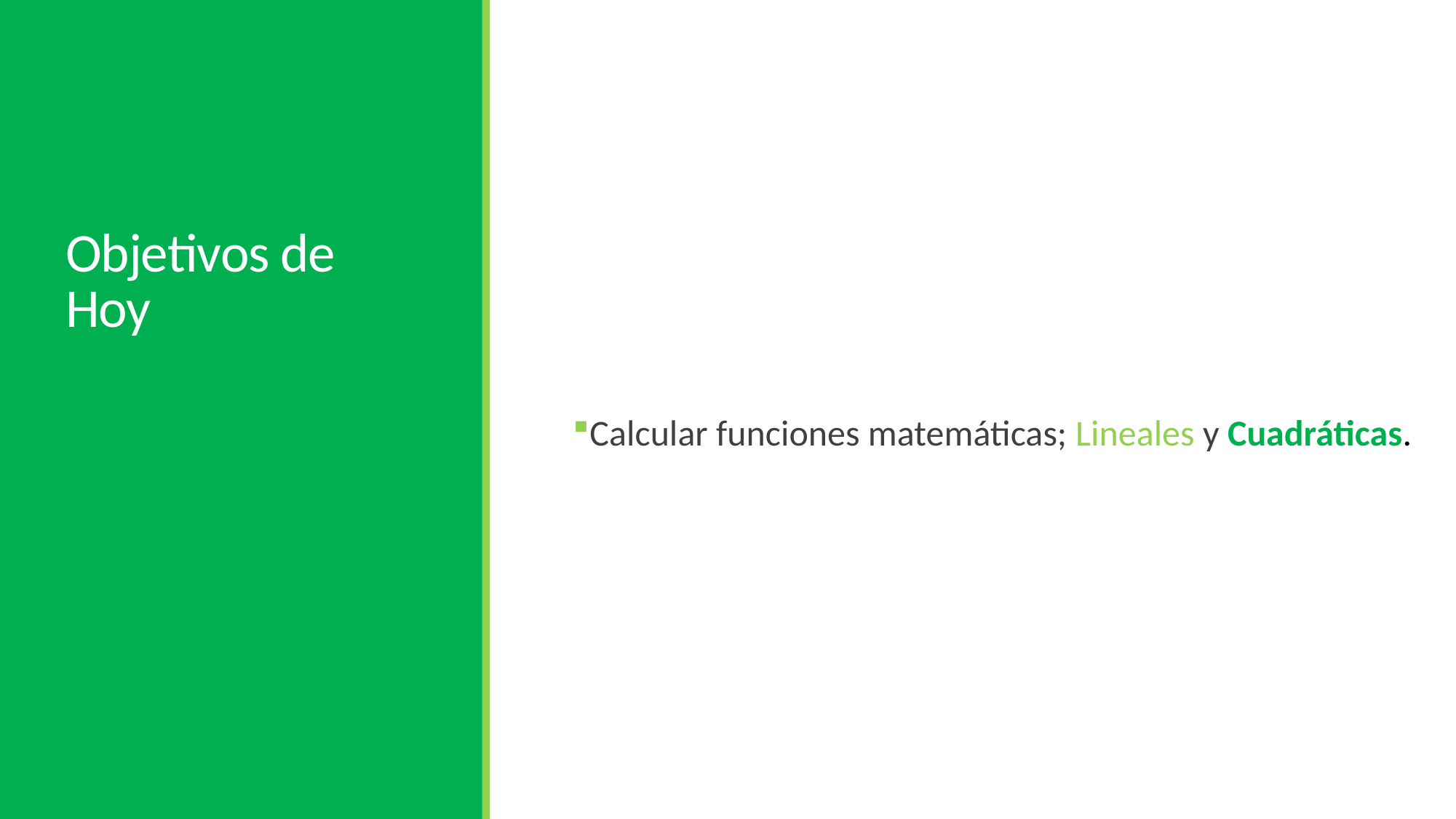

# Objetivos de Hoy

Calcular funciones matemáticas; Lineales y Cuadráticas.